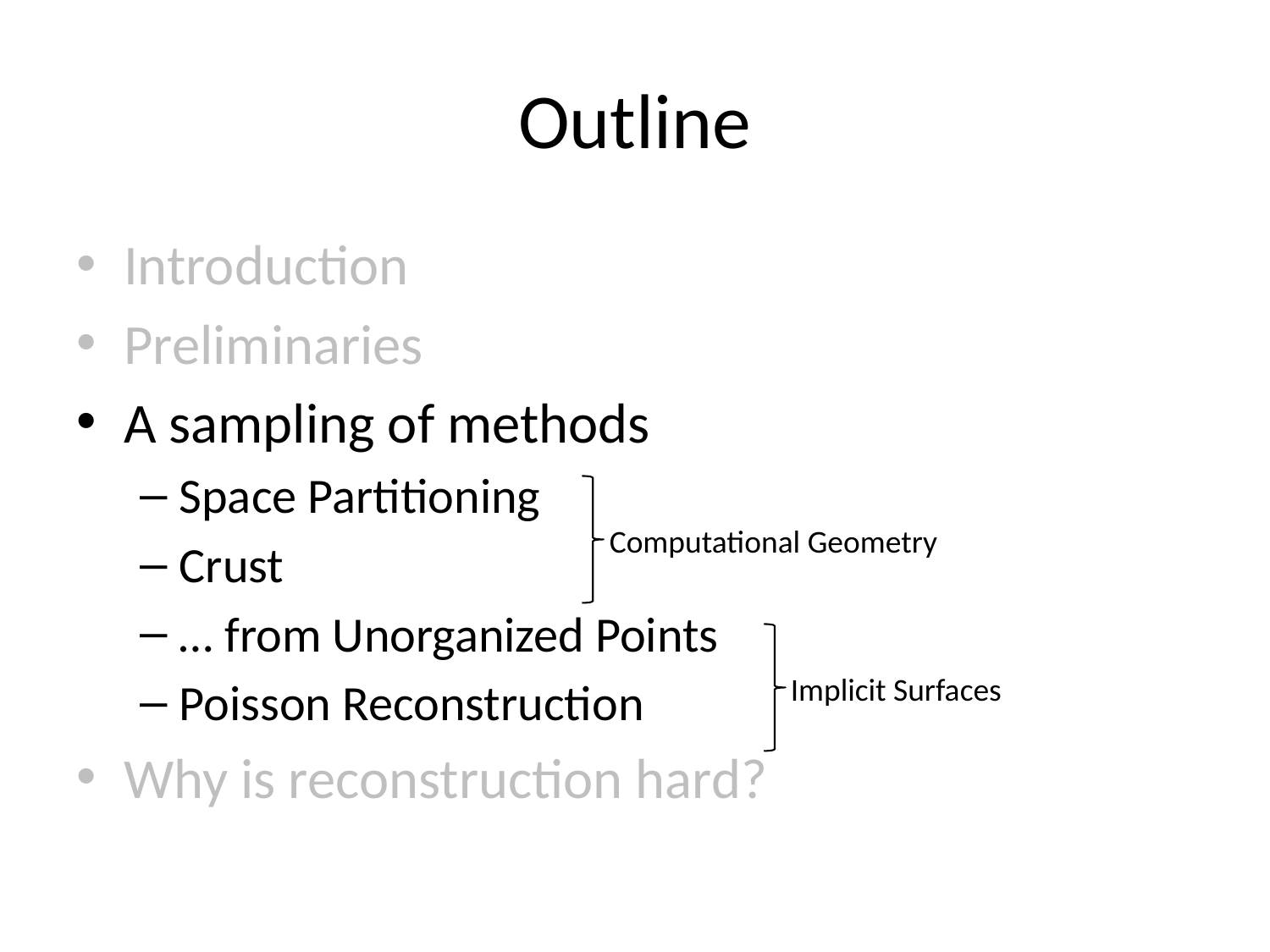

# Outline
Introduction
Preliminaries
A sampling of methods
Space Partitioning
Crust
… from Unorganized Points
Poisson Reconstruction
Why is reconstruction hard?

Computational Geometry

Implicit Surfaces